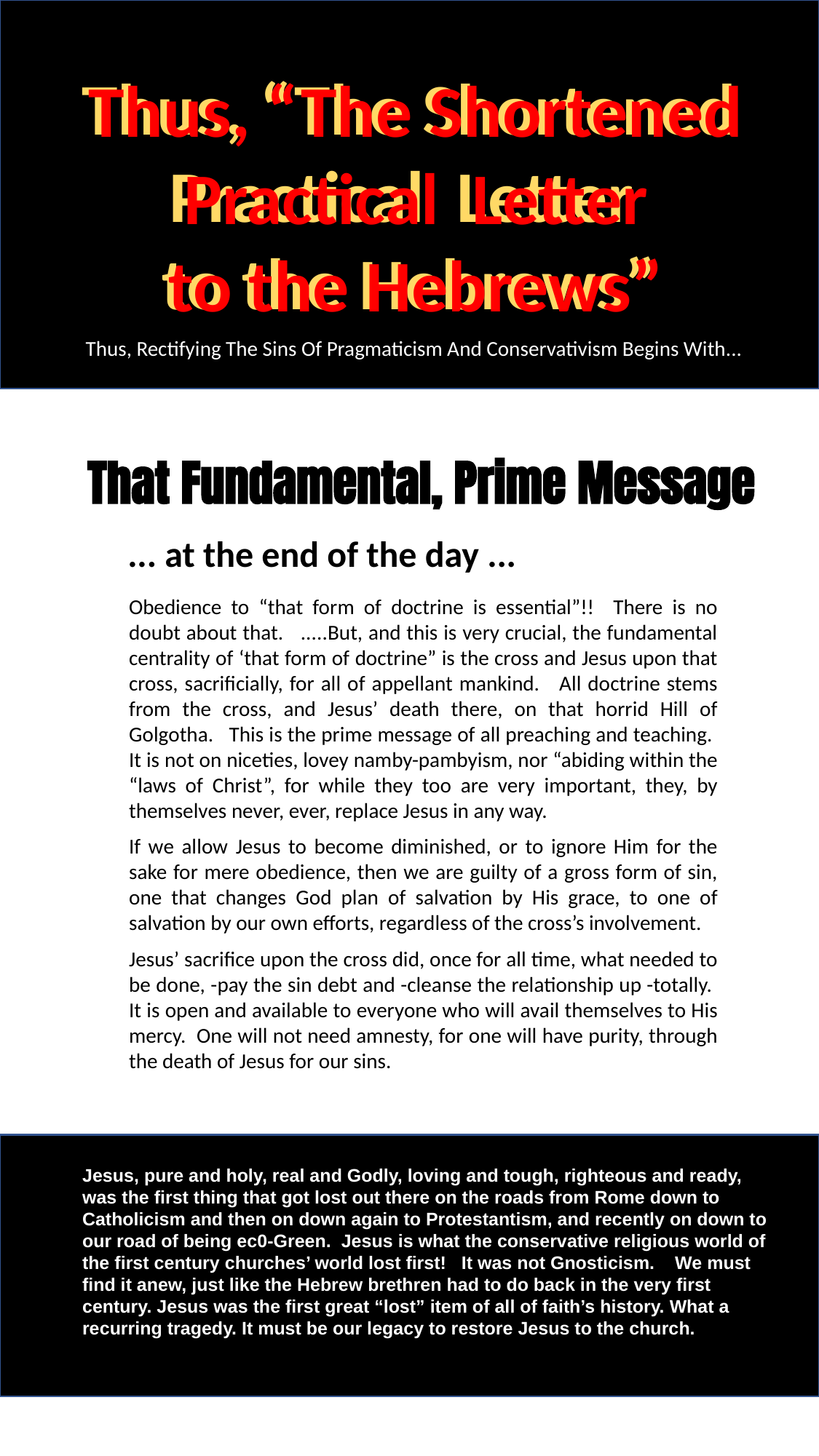

Thus, “The Shortened
Practical  Letter
to the Hebrews”
Thus, “The Shortened
Practical  Letter
to the Hebrews”
Thus, Rectifying The Sins Of Pragmaticism And Conservativism Begins With...
That Fundamental, Prime Message
... at the end of the day ...
Obedience to “that form of doctrine is essential”!!  There is no doubt about that.   .....But, and this is very crucial, the fundamental centrality of ‘that form of doctrine” is the cross and Jesus upon that cross, sacrificially, for all of appellant mankind.   All doctrine stems from the cross, and Jesus’ death there, on that horrid Hill of Golgotha.   This is the prime message of all preaching and teaching.  It is not on niceties, lovey namby-pambyism, nor “abiding within the “laws of Christ”, for while they too are very important, they, by themselves never, ever, replace Jesus in any way.
If we allow Jesus to become diminished, or to ignore Him for the sake for mere obedience, then we are guilty of a gross form of sin, one that changes God plan of salvation by His grace, to one of salvation by our own efforts, regardless of the cross’s involvement.
Jesus’ sacrifice upon the cross did, once for all time, what needed to be done, -pay the sin debt and -cleanse the relationship up -totally.  It is open and available to everyone who will avail themselves to His mercy.  One will not need amnesty, for one will have purity, through the death of Jesus for our sins.

Jesus, pure and holy, real and Godly, loving and tough, righteous and ready, was the first thing that got lost out there on the roads from Rome down to Catholicism and then on down again to Protestantism, and recently on down to our road of being ec0-Green.  Jesus is what the conservative religious world of the first century churches’ world lost first!   It was not Gnosticism.    We must find it anew, just like the Hebrew brethren had to do back in the very first century. Jesus was the first great “lost” item of all of faith’s history. What a recurring tragedy. It must be our legacy to restore Jesus to the church.